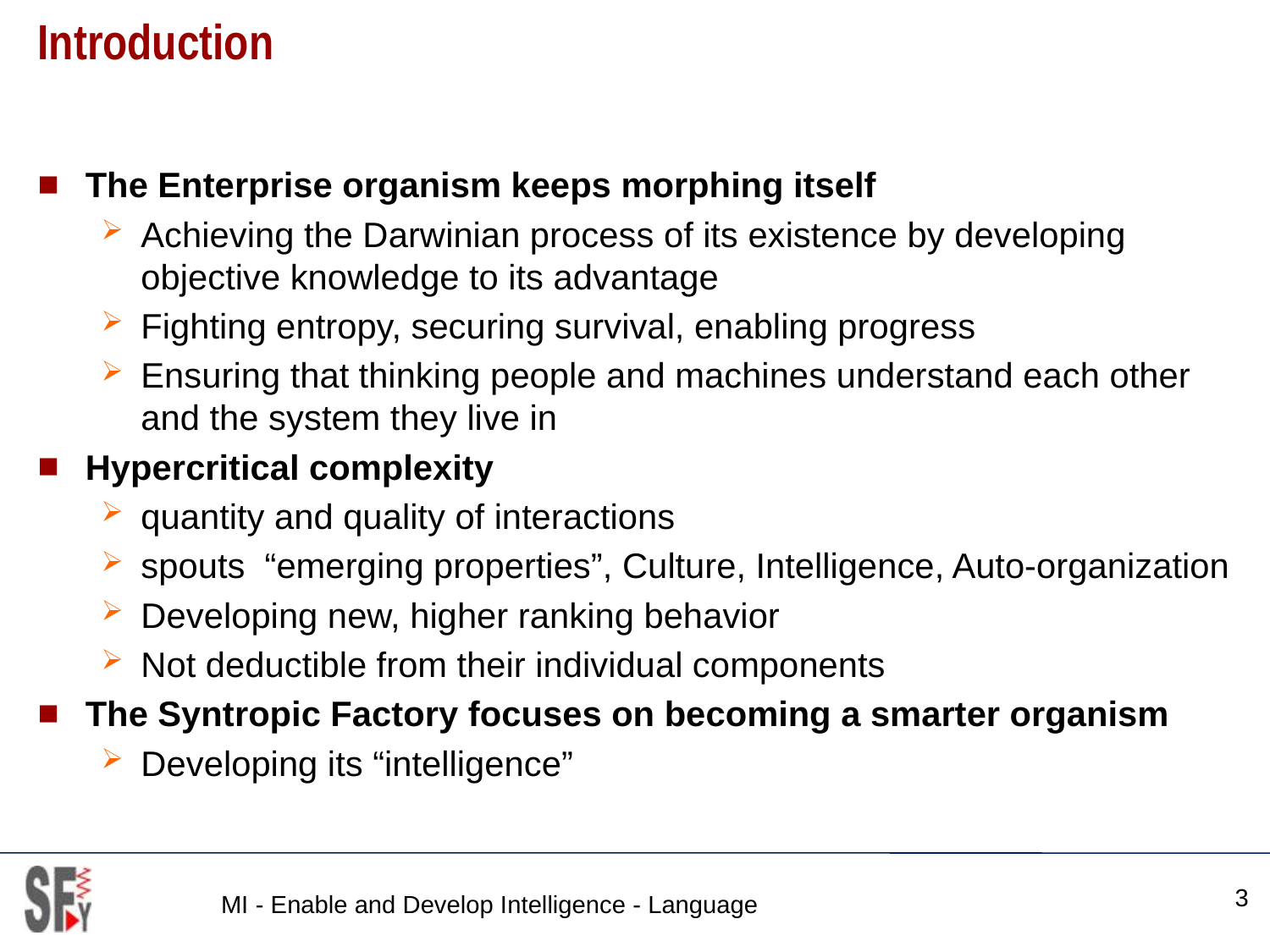

# Introduction
The Enterprise organism keeps morphing itself
Achieving the Darwinian process of its existence by developing objective knowledge to its advantage
Fighting entropy, securing survival, enabling progress
Ensuring that thinking people and machines understand each other and the system they live in
Hypercritical complexity
quantity and quality of interactions
spouts  “emerging properties”, Culture, Intelligence, Auto-organization
Developing new, higher ranking behavior
Not deductible from their individual components
The Syntropic Factory focuses on becoming a smarter organism
Developing its “intelligence”
3
MI - Enable and Develop Intelligence - Language